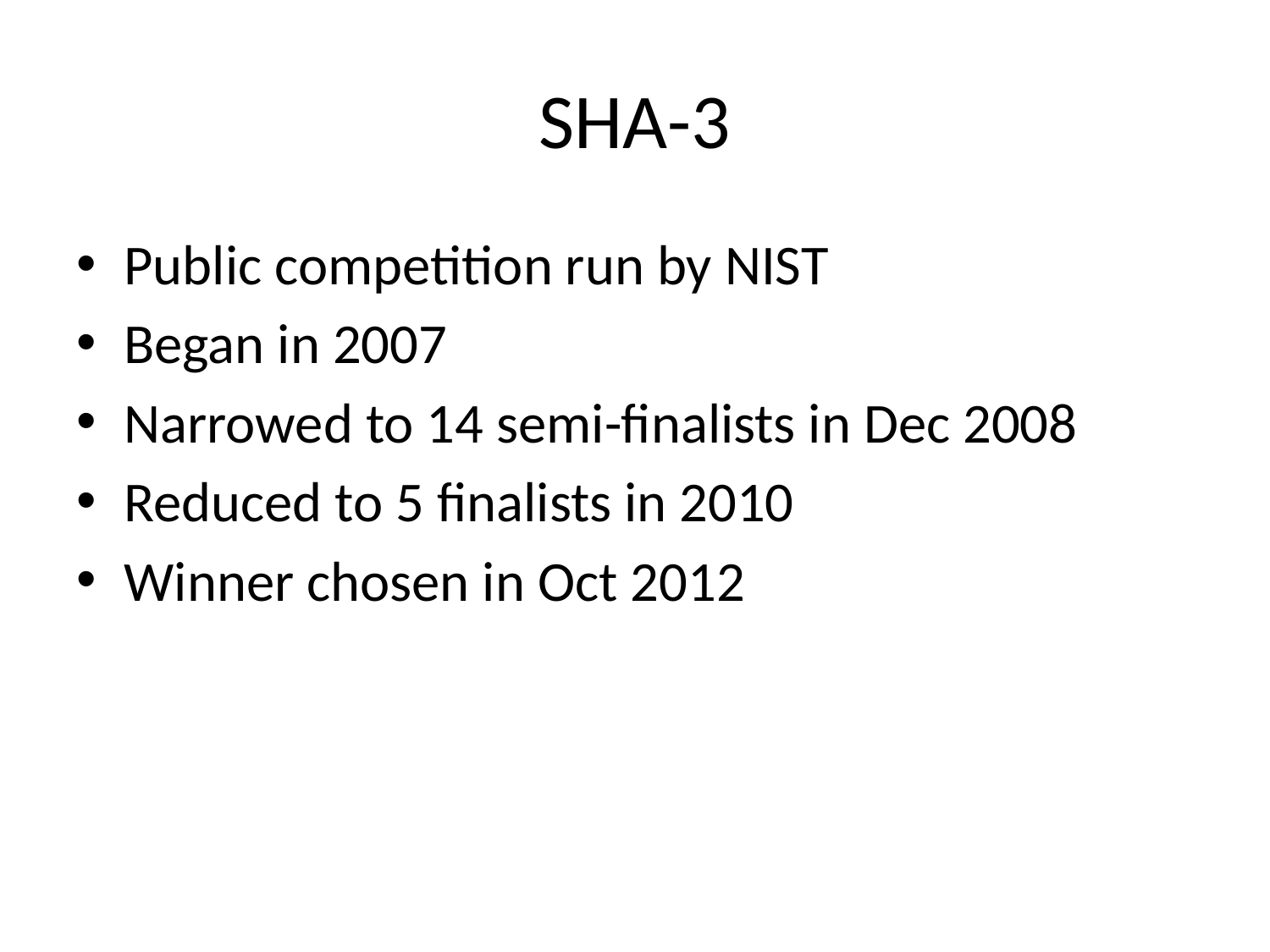

# SHA-3
Public competition run by NIST
Began in 2007
Narrowed to 14 semi-finalists in Dec 2008
Reduced to 5 finalists in 2010
Winner chosen in Oct 2012